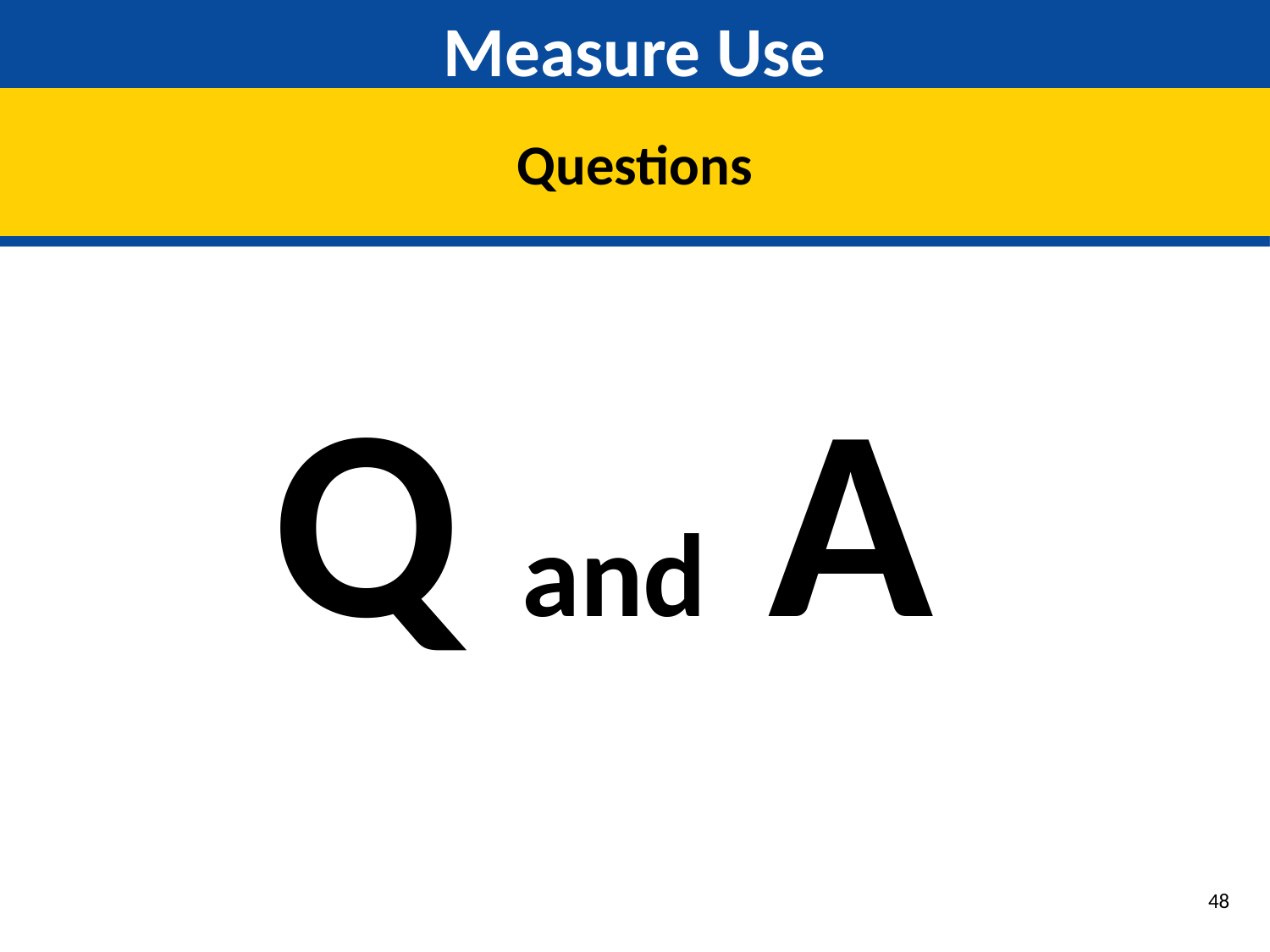

# Measure Use
Questions
Q and A